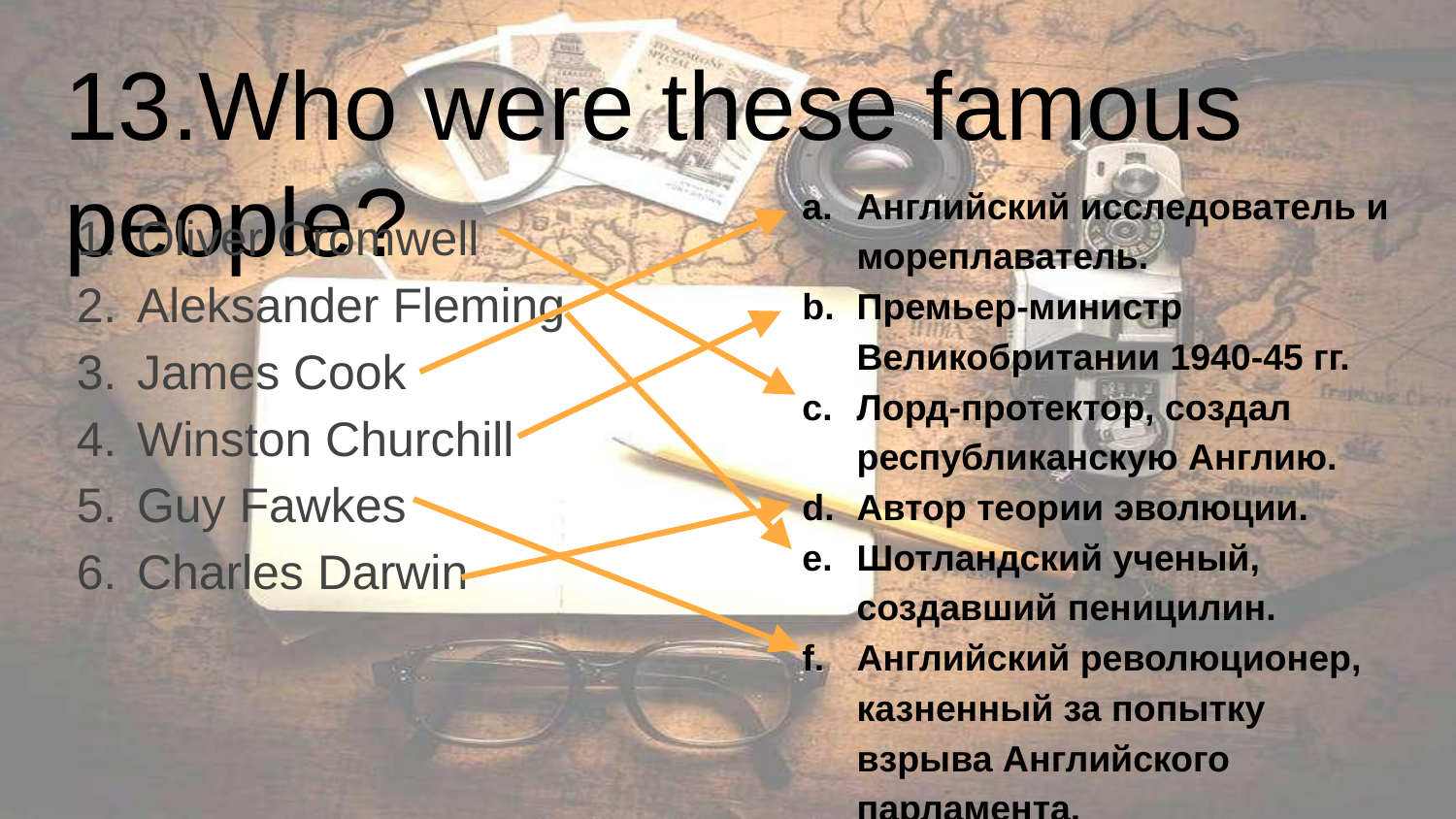

# 13.Who were these famous people?
Английский исследователь и мореплаватель.
Премьер-министр Великобритании 1940-45 гг.
Лорд-протектор, создал республиканскую Англию.
Автор теории эволюции.
Шотландский ученый, создавший пеницилин.
Английский революционер, казненный за попытку взрыва Английского парламента.
Oliver Cromwell
Aleksander Fleming
James Cook
Winston Churchill
Guy Fawkes
Charles Darwin